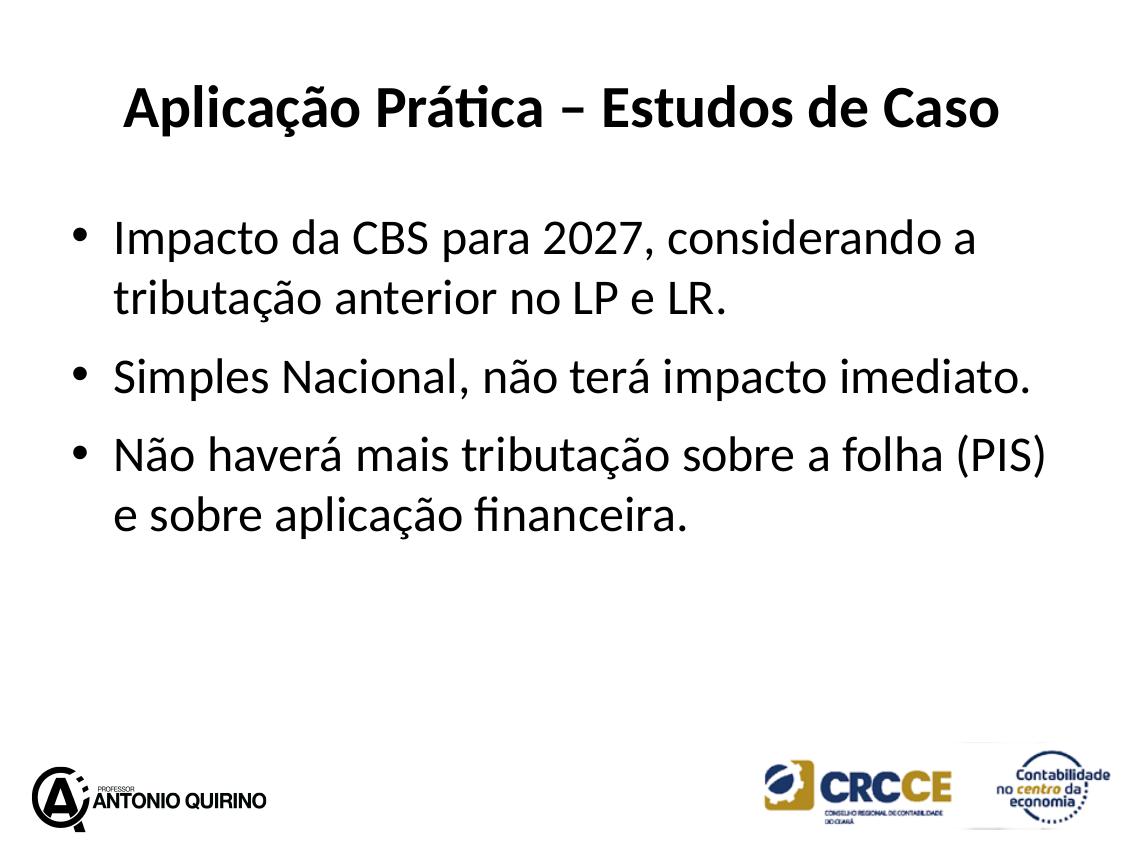

# Aplicação Prática – Estudos de Caso
Impacto da CBS para 2027, considerando a tributação anterior no LP e LR.
Simples Nacional, não terá impacto imediato.
Não haverá mais tributação sobre a folha (PIS) e sobre aplicação financeira.